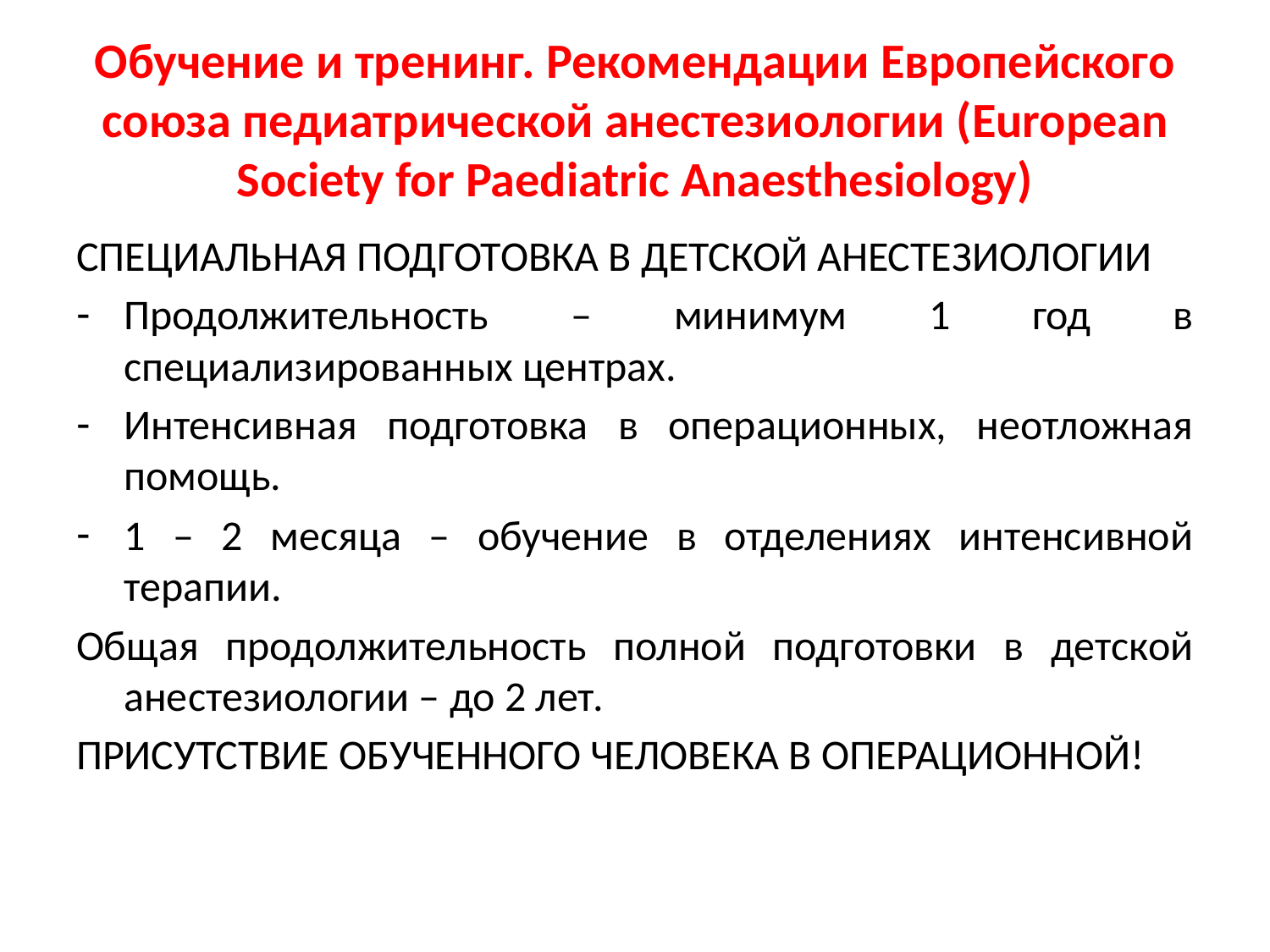

# Обучение и тренинг. Рекомендации Европейского союза педиатрической анестезиологии (European Society for Paediatric Anaesthesiology)
СПЕЦИАЛЬНАЯ ПОДГОТОВКА В ДЕТСКОЙ АНЕСТЕЗИОЛОГИИ
Продолжительность – минимум 1 год в специализированных центрах.
Интенсивная подготовка в операционных, неотложная помощь.
1 – 2 месяца – обучение в отделениях интенсивной терапии.
Общая продолжительность полной подготовки в детской анестезиологии – до 2 лет.
ПРИСУТСТВИЕ ОБУЧЕННОГО ЧЕЛОВЕКА В ОПЕРАЦИОННОЙ!